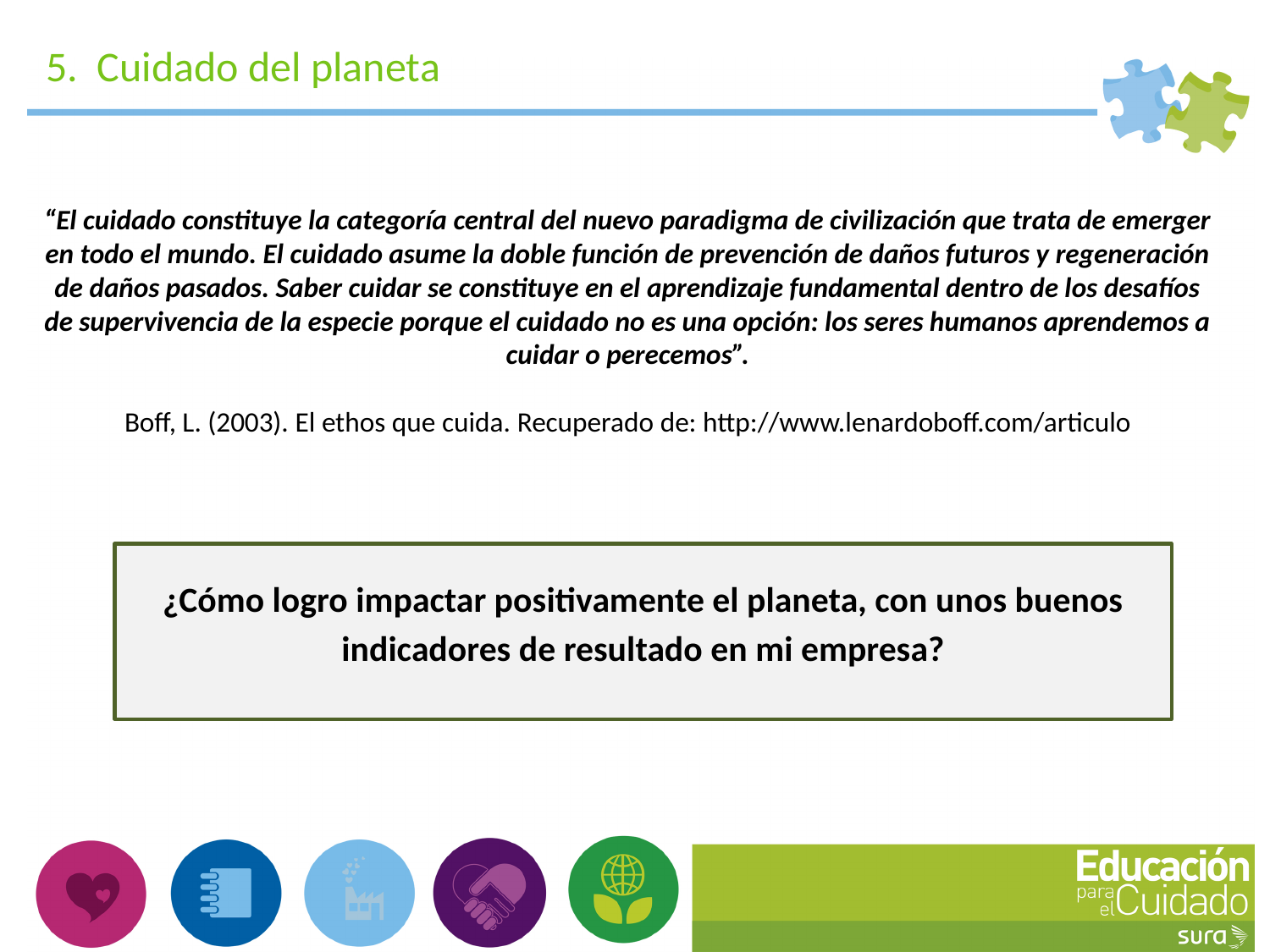

5.  Cuidado del planeta
“El cuidado constituye la categoría central del nuevo paradigma de civilización que trata de emerger en todo el mundo. El cuidado asume la doble función de prevención de daños futuros y regeneración de daños pasados. Saber cuidar se constituye en el aprendizaje fundamental dentro de los desafíos de supervivencia de la especie porque el cuidado no es una opción: los seres humanos aprendemos a cuidar o perecemos”.

Boff, L. (2003). El ethos que cuida. Recuperado de: http://www.lenardoboff.com/articulo

¿Cómo logro impactar positivamente el planeta, con unos buenos indicadores de resultado en mi empresa?